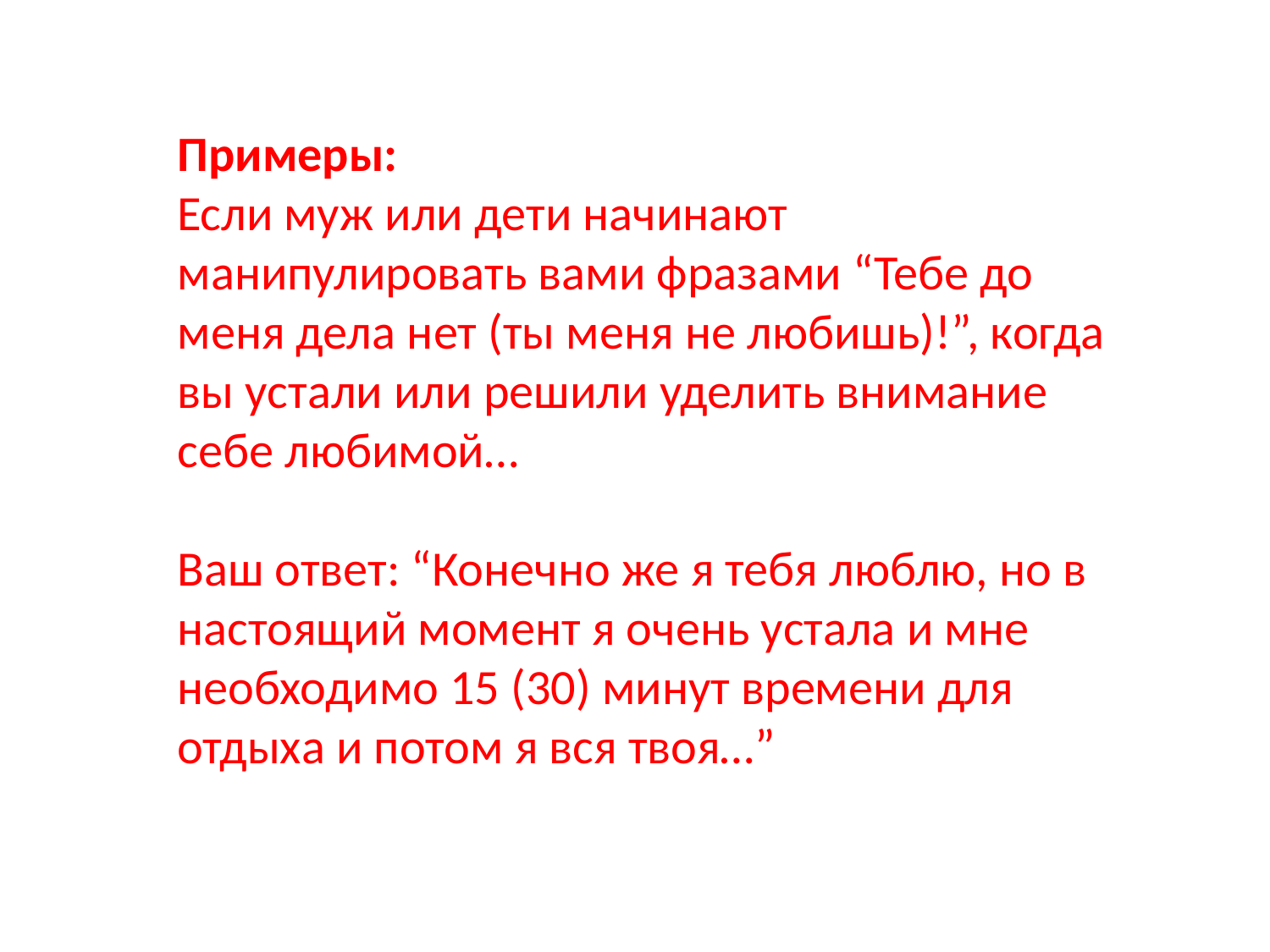

Примеры:
Если муж или дети начинают манипулировать вами фразами “Тебе до меня дела нет (ты меня не любишь)!”, когда вы устали или решили уделить внимание себе любимой…

Ваш ответ: “Конечно же я тебя люблю, но в настоящий момент я очень устала и мне необходимо 15 (30) минут времени для отдыха и потом я вся твоя…”